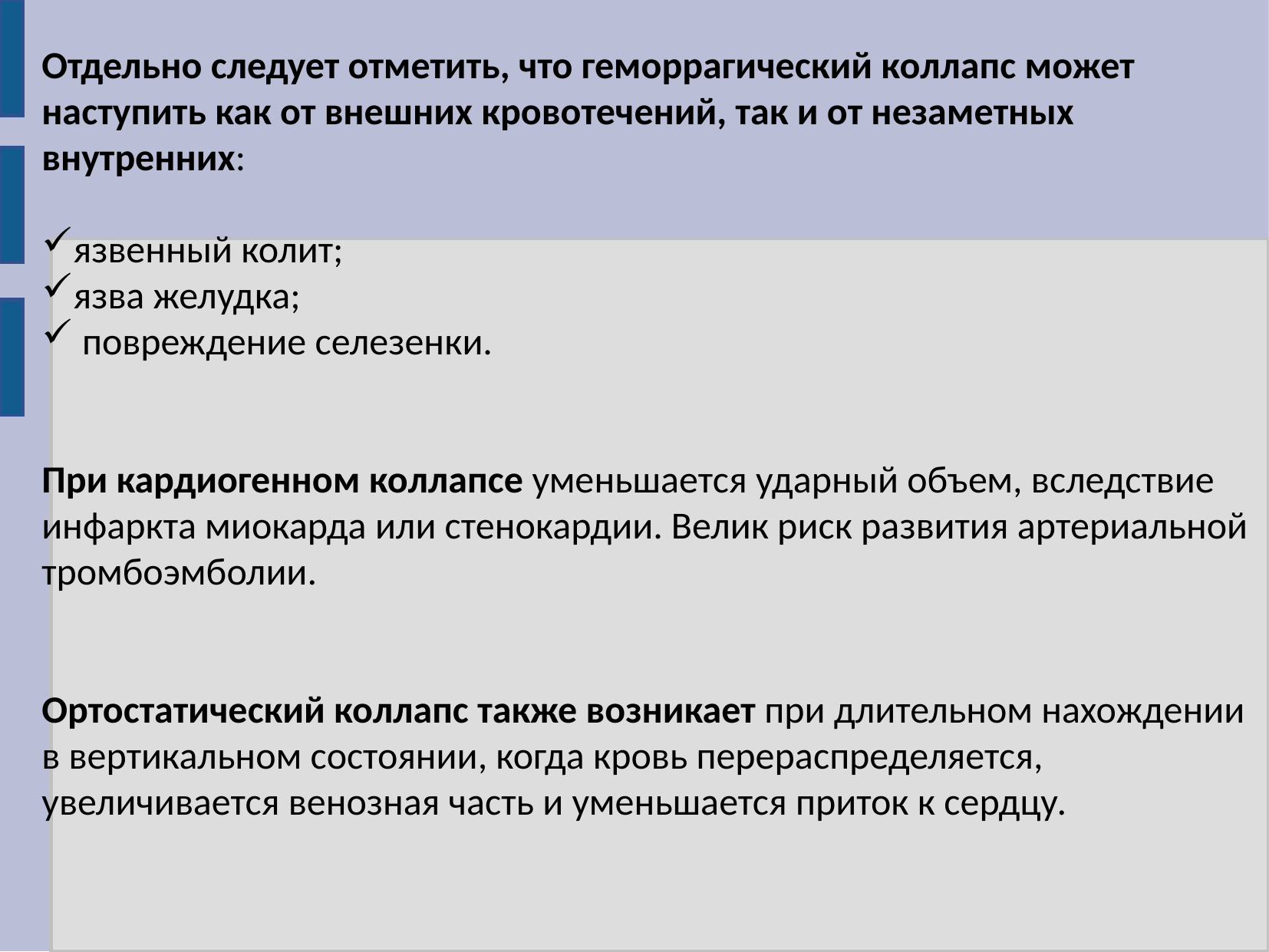

Отдельно следует отметить, что геморрагический коллапс может наступить как от внешних кровотечений, так и от незаметных внутренних:

язвенный колит;
язва желудка;
 повреждение селезенки.

При кардиогенном коллапсе уменьшается ударный объем, вследствие инфаркта миокарда или стенокардии. Велик риск развития артериальной тромбоэмболии.

Ортостатический коллапс также возникает при длительном нахождении в вертикальном состоянии, когда кровь перераспределяется, увеличивается венозная часть и уменьшается приток к сердцу.